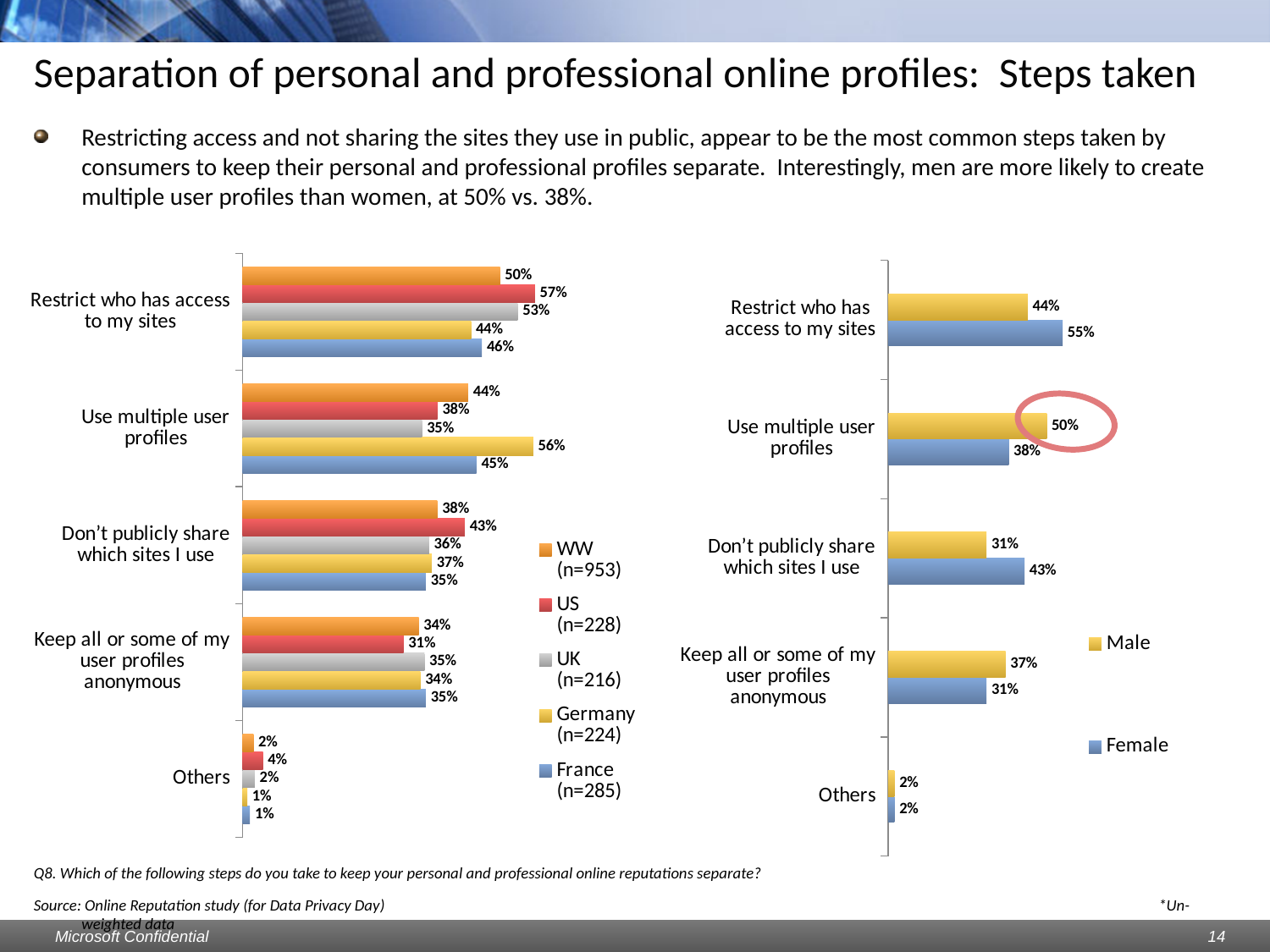

# Separation of personal and professional online profiles:  Steps taken
Restricting access and not sharing the sites they use in public, appear to be the most common steps taken by consumers to keep their personal and professional profiles separate.  Interestingly, men are more likely to create multiple user profiles than women, at 50% vs. 38%.

### Chart

| Category | France (n=285) | Germany (n=224) | UK (n=216) | US (n=228) | WW (n=953) |
|---|---|---|---|---|---|
| Others | 0.014035087719298244 | 0.008928571428571416 | 0.023148148148148147 | 0.039473684210526355 | 0.02098635886673663 |
| Keep all or some of my user profiles anonymous | 0.35438596491228447 | 0.34375 | 0.35185185185185436 | 0.31140350877192985 | 0.34102833158447304 |
| Don’t publicly share which sites I use | 0.35438596491228447 | 0.36607142857142855 | 0.36111111111111116 | 0.42982456140351205 | 0.37670514165792235 |
| Use multiple user profiles | 0.45263157894736844 | 0.5625 | 0.3472222222222223 | 0.37719298245614036 | 0.4365162644281218 |
| Restrict who has access to my sites | 0.4631578947368423 | 0.44196428571428814 | 0.5324074074074074 | 0.5657894736842155 | 0.4984260230849985 |

### Chart

| Category | Female | Male |
|---|---|---|
| Others | 0.02000000000000001 | 0.02000000000000001 |
| Keep all or some of my user profiles anonymous | 0.3100000000000004 | 0.3700000000000004 |
| Don’t publicly share which sites I use | 0.4300000000000004 | 0.3100000000000004 |
| Use multiple user profiles | 0.38000000000000045 | 0.5 |
| Restrict who has access to my sites | 0.55 | 0.44 |
Q8. Which of the following steps do you take to keep your personal and professional online reputations separate?
Source: Online Reputation study (for Data Privacy Day) 						                 *Un-weighted data